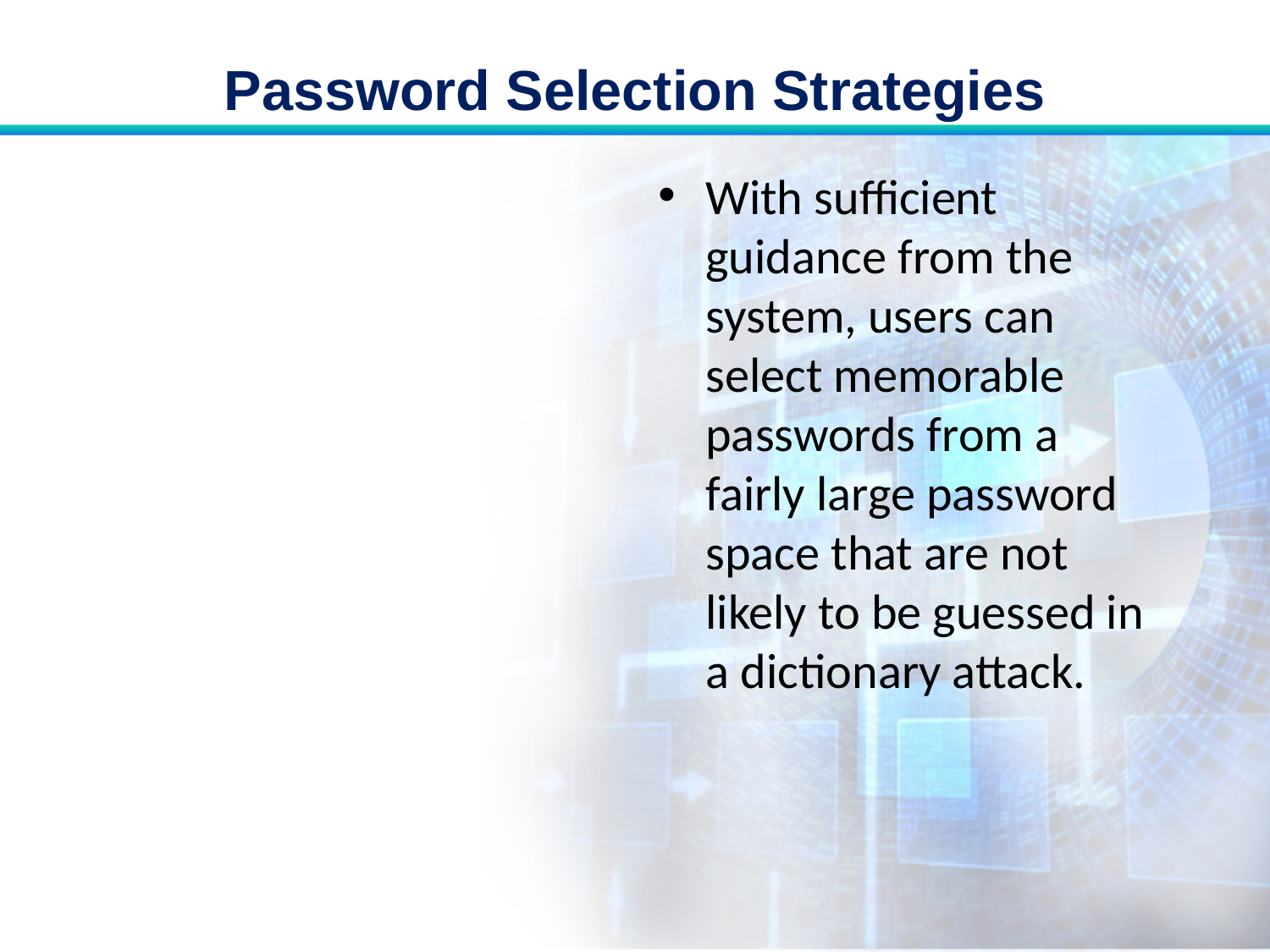

# Password Selection Strategies
With sufficient guidance from the system, users can select memorable passwords from a fairly large password space that are not likely to be guessed in a dictionary attack.